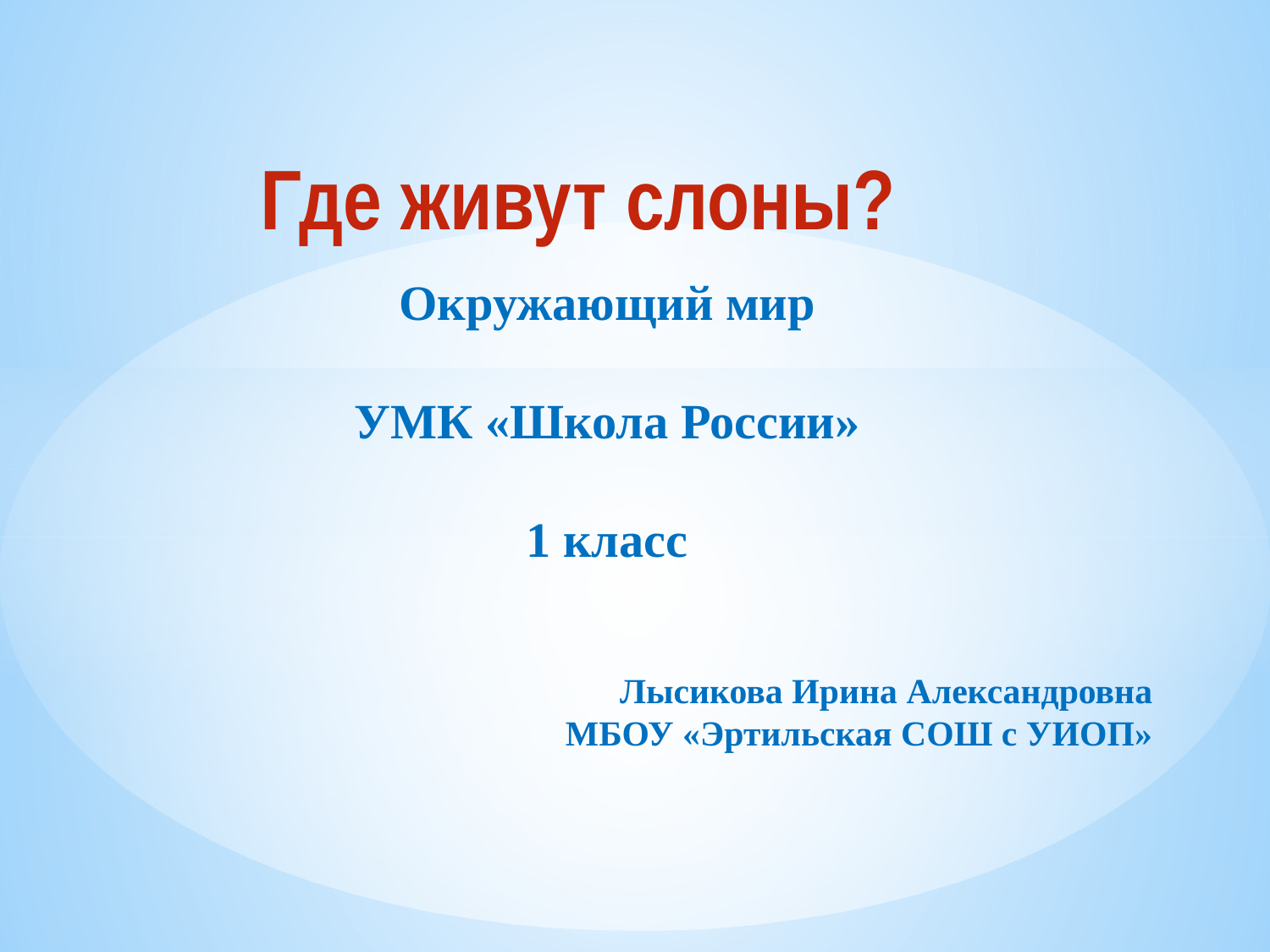

Где живут слоны?
Окружающий мир

УМК «Школа России»

1 класс

Лысикова Ирина Александровна
МБОУ «Эртильская СОШ с УИОП»